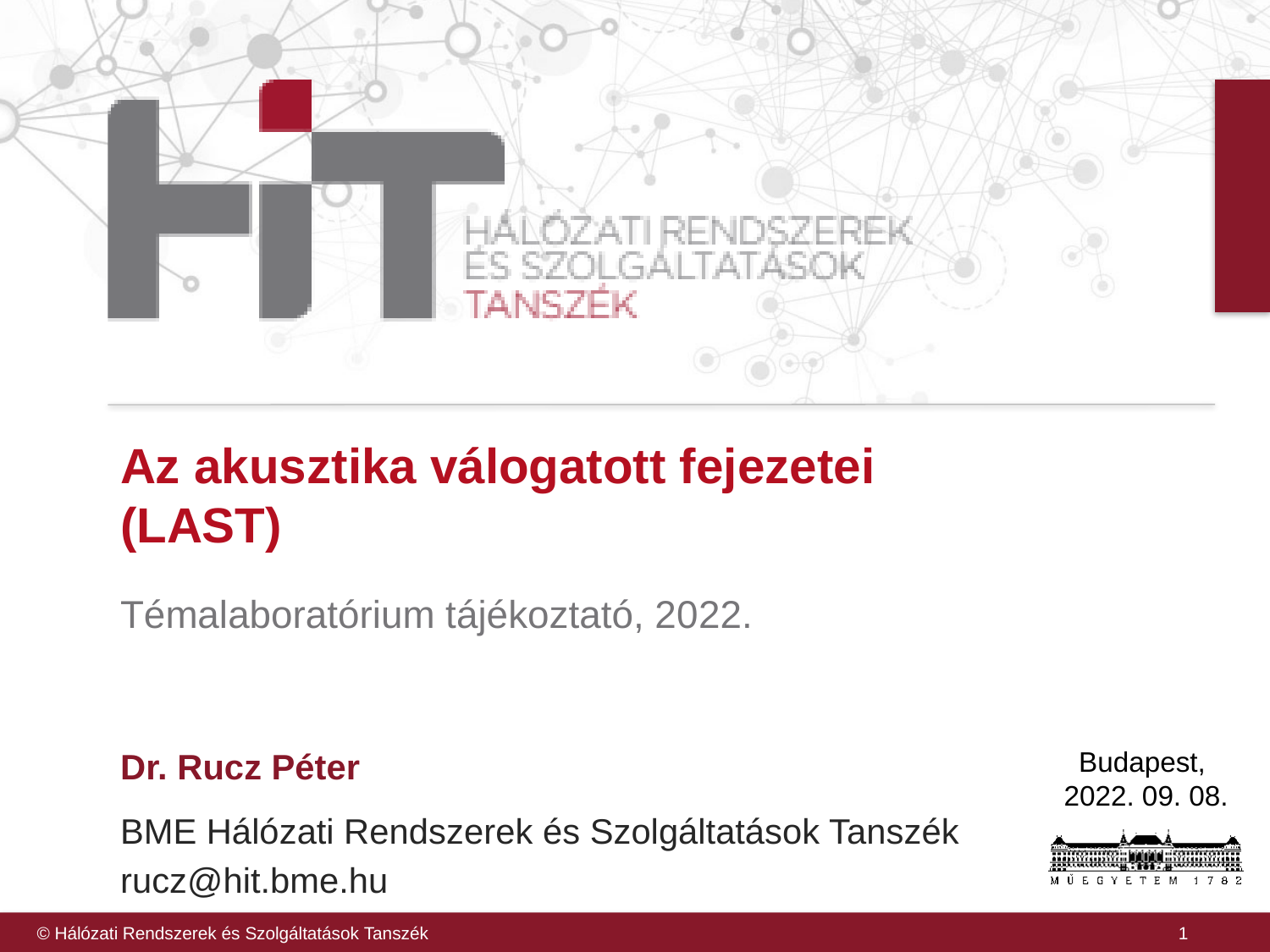

Az akusztika válogatott fejezetei
(LAST)
Témalaboratórium tájékoztató, 2022.
Dr. Rucz Péter
BME Hálózati Rendszerek és Szolgáltatások Tanszék
rucz@hit.bme.hu